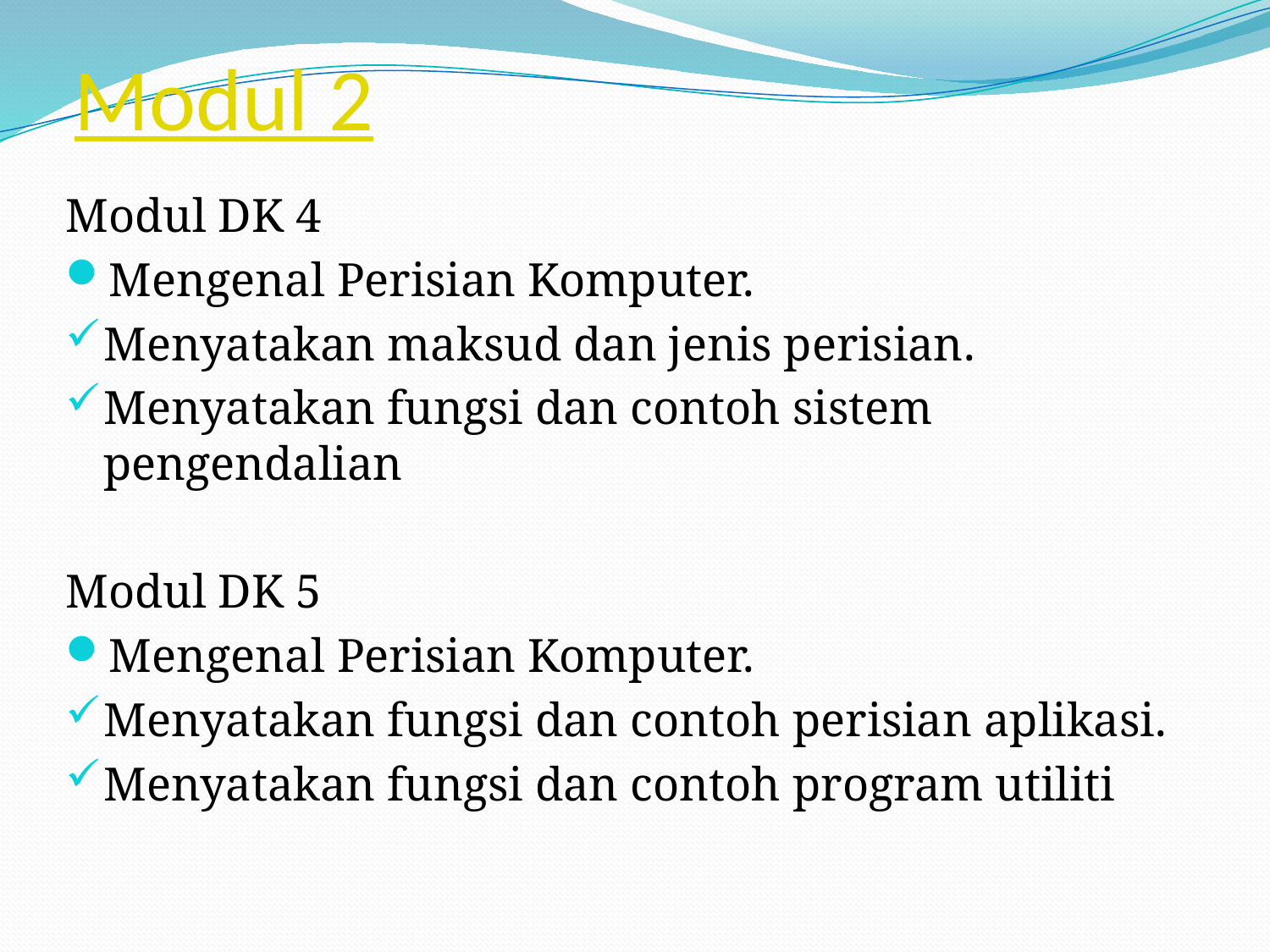

# Modul 2
Modul DK 4
Mengenal Perisian Komputer.
Menyatakan maksud dan jenis perisian.
Menyatakan fungsi dan contoh sistem pengendalian

Modul DK 5
Mengenal Perisian Komputer.
Menyatakan fungsi dan contoh perisian aplikasi.
Menyatakan fungsi dan contoh program utiliti